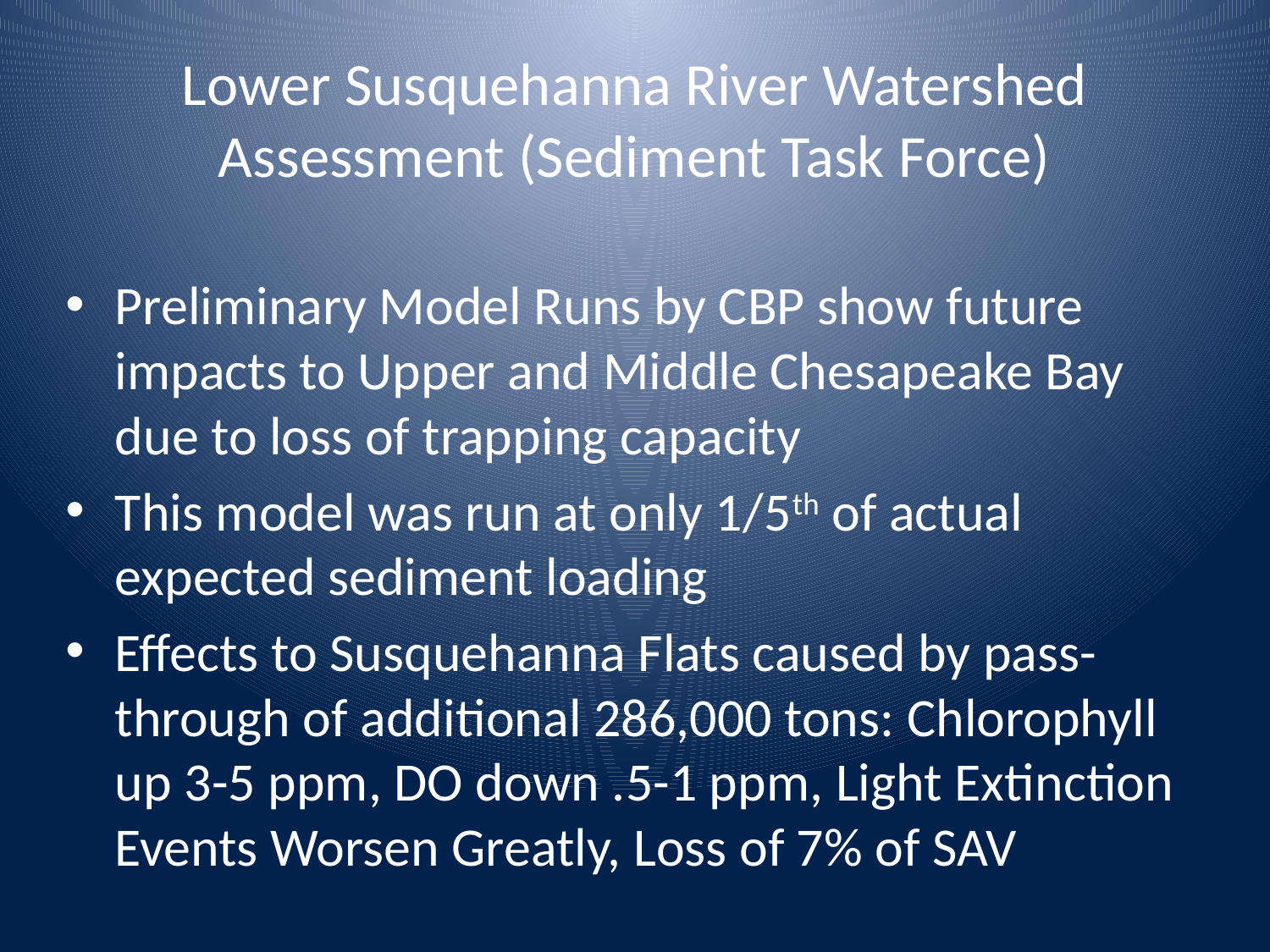

# Lower Susquehanna River Watershed Assessment (Sediment Task Force)
Preliminary Model Runs by CBP show future impacts to Upper and Middle Chesapeake Bay due to loss of trapping capacity
This model was run at only 1/5th of actual expected sediment loading
Effects to Susquehanna Flats caused by pass-through of additional 286,000 tons: Chlorophyll up 3-5 ppm, DO down .5-1 ppm, Light Extinction Events Worsen Greatly, Loss of 7% of SAV